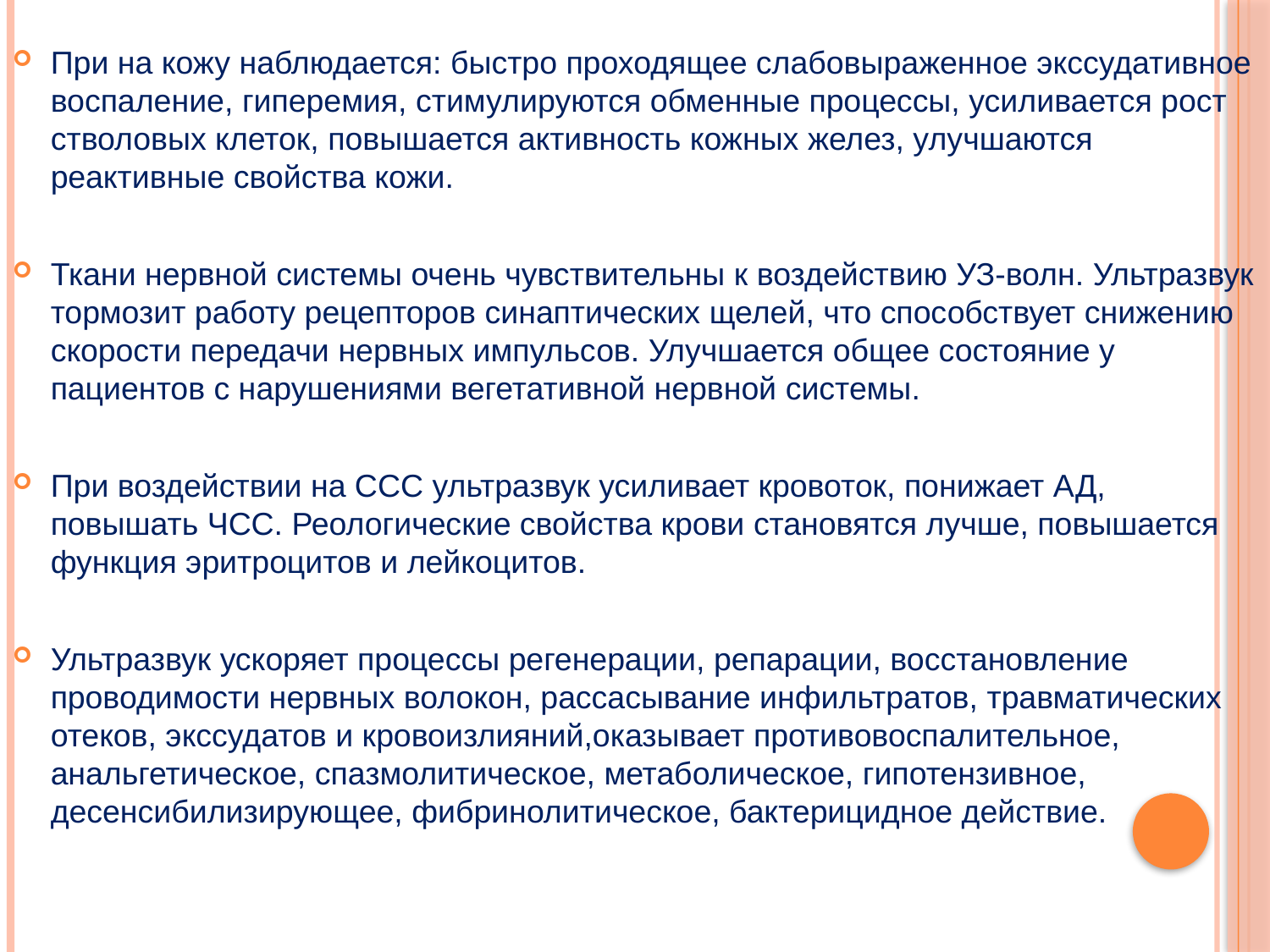

При на кожу наблюдается: быстро проходящее слабовыраженное экссудативное воспаление, гиперемия, стимулируются обменные процессы, усиливается рост стволовых клеток, повышается активность кожных желез, улучшаются реактивные свойства кожи.

Ткани нервной системы очень чувствительны к воздействию УЗ-волн. Ультразвук тормозит работу рецепторов синаптических щелей, что способствует снижению скорости передачи нервных импульсов. Улучшается общее состояние у пациентов с нарушениями вегетативной нервной системы.

При воздействии на ССС ультразвук усиливает кровоток, понижает АД, повышать ЧСС. Реологические свойства крови становятся лучше, повышается функция эритроцитов и лейкоцитов.

Ультразвук ускоряет процессы регенерации, репарации, восстановление проводимости нервных волокон, рассасывание инфильтратов, травматических отеков, экссудатов и кровоизлияний,оказывает противовоспалительное, анальгетическое, спазмолитическое, метаболическое, гипотензивное, десенсибилизирующее, фибринолитическое, бактерицидное действие.